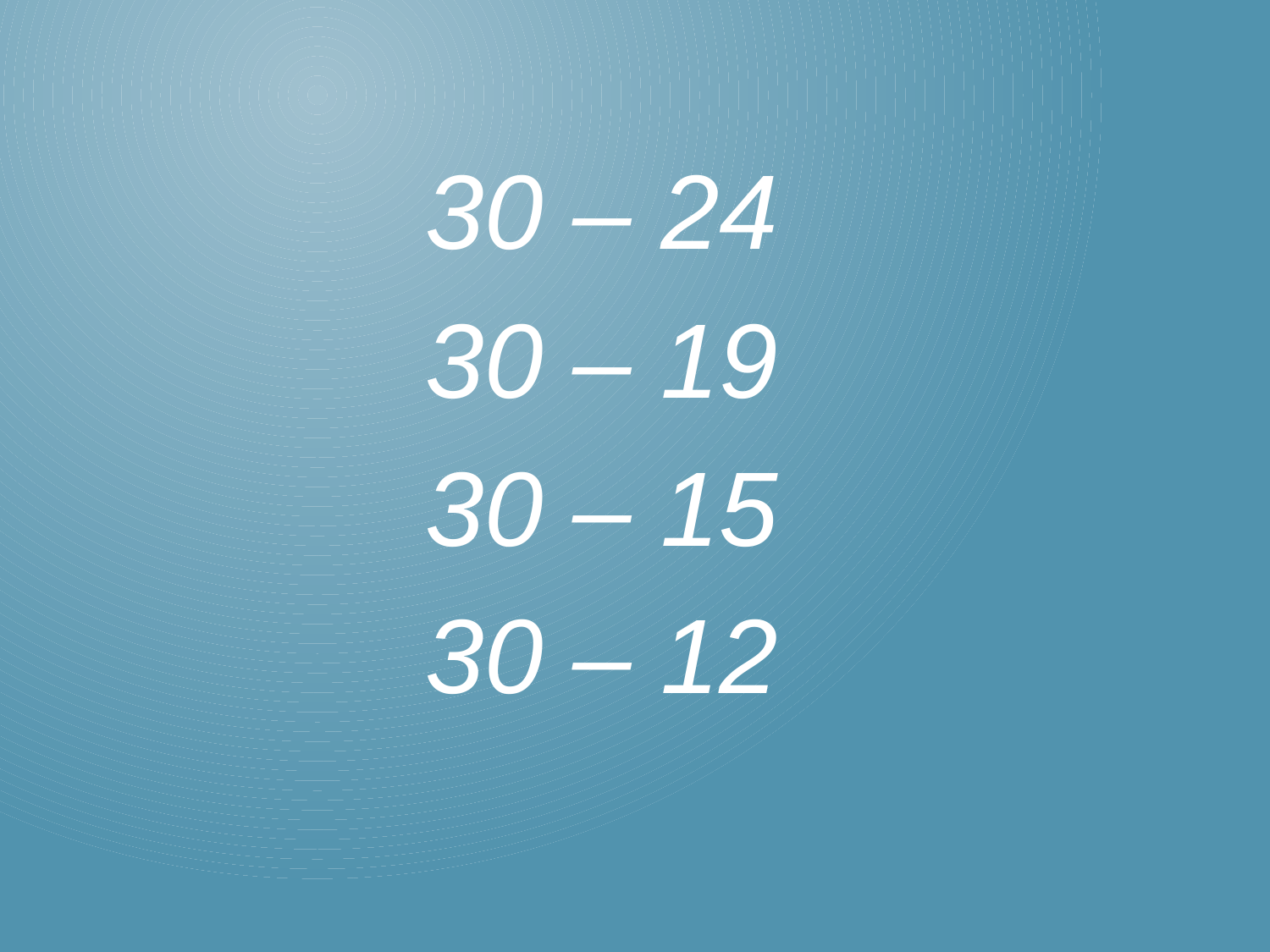

30 – 24
30 – 19
30 – 15
30 – 12